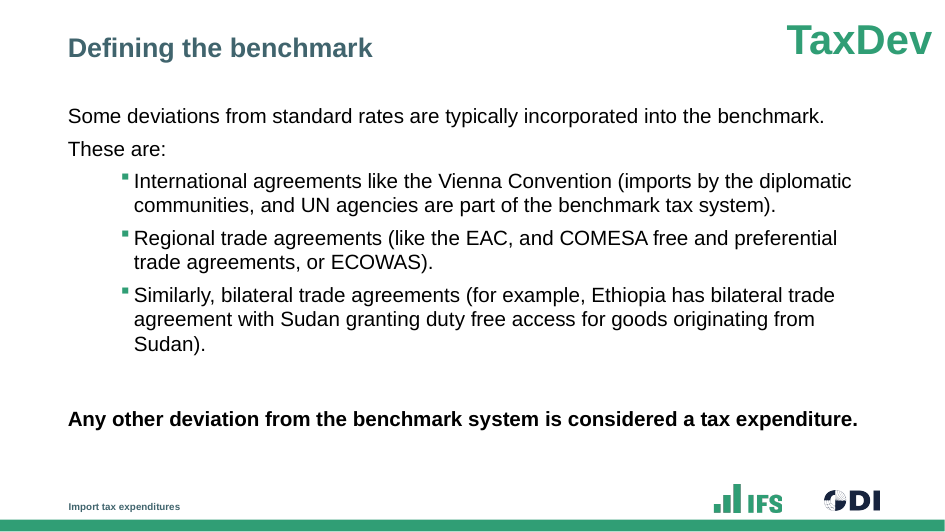

# Defining the benchmark
Some deviations from standard rates are typically incorporated into the benchmark.
These are:
International agreements like the Vienna Convention (imports by the diplomatic communities, and UN agencies are part of the benchmark tax system).
Regional trade agreements (like the EAC, and COMESA free and preferential trade agreements, or ECOWAS).
Similarly, bilateral trade agreements (for example, Ethiopia has bilateral trade agreement with Sudan granting duty free access for goods originating from Sudan).

Any other deviation from the benchmark system is considered a tax expenditure.
Import tax expenditures